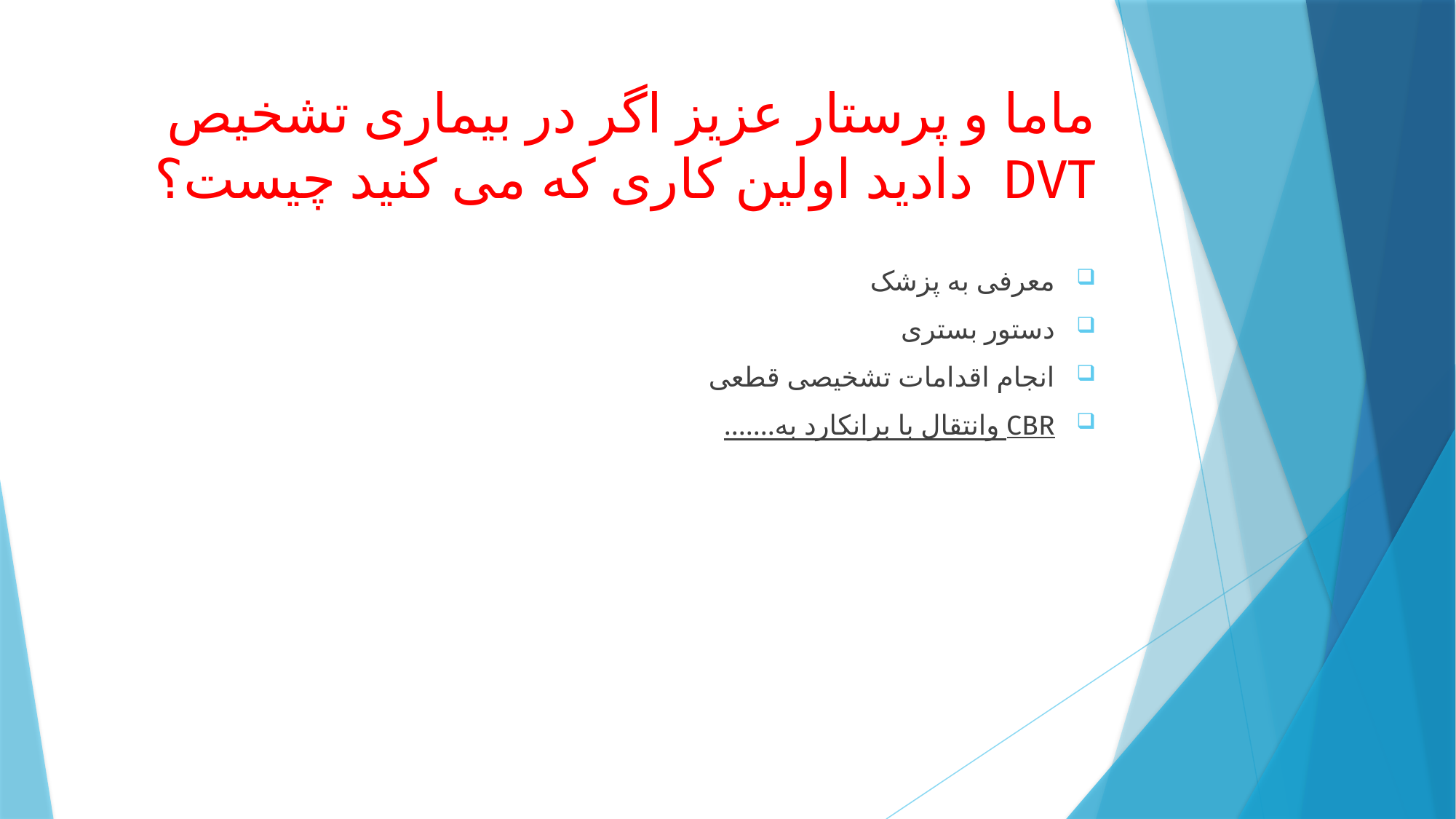

# ماما و پرستار عزیز اگر در بیماری تشخیص DVT  دادید اولین کاری که می کنید چیست؟
معرفی به پزشک
دستور بستری
انجام اقدامات تشخیصی قطعی
CBR وانتقال با برانکارد به.......